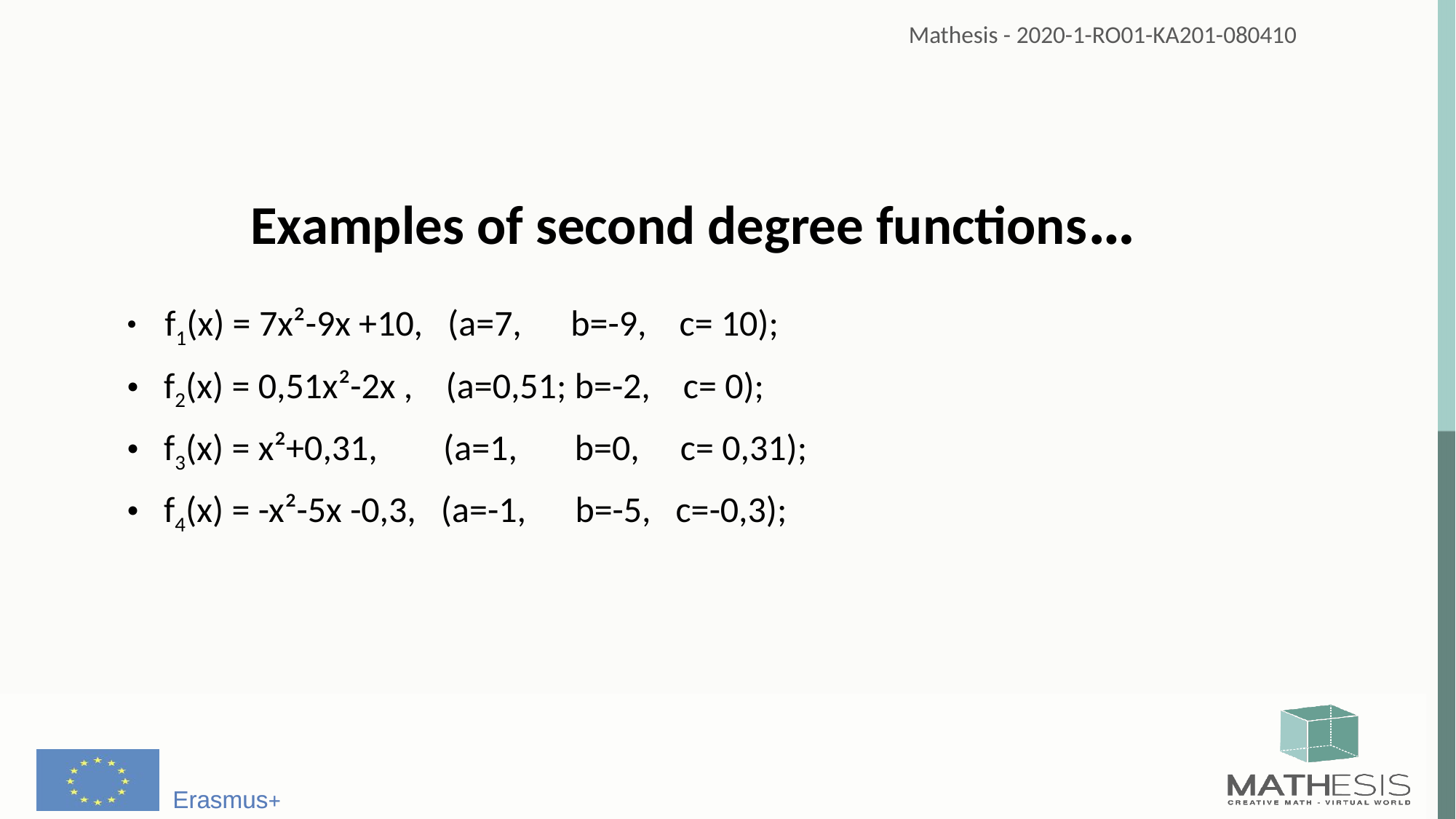

Examples of second degree functions…

    f1(x) = 7x²-9x +10,   (a=7,      b=-9,    c= 10);
   f2(x) = 0,51x²-2x ,    (a=0,51; b=-2,    c= 0);
   f3(x) = x²+0,31,        (a=1,       b=0,     c= 0,31);
   f4(x) = -x²-5x -0,3,   (a=-1,      b=-5,   c=-0,3);